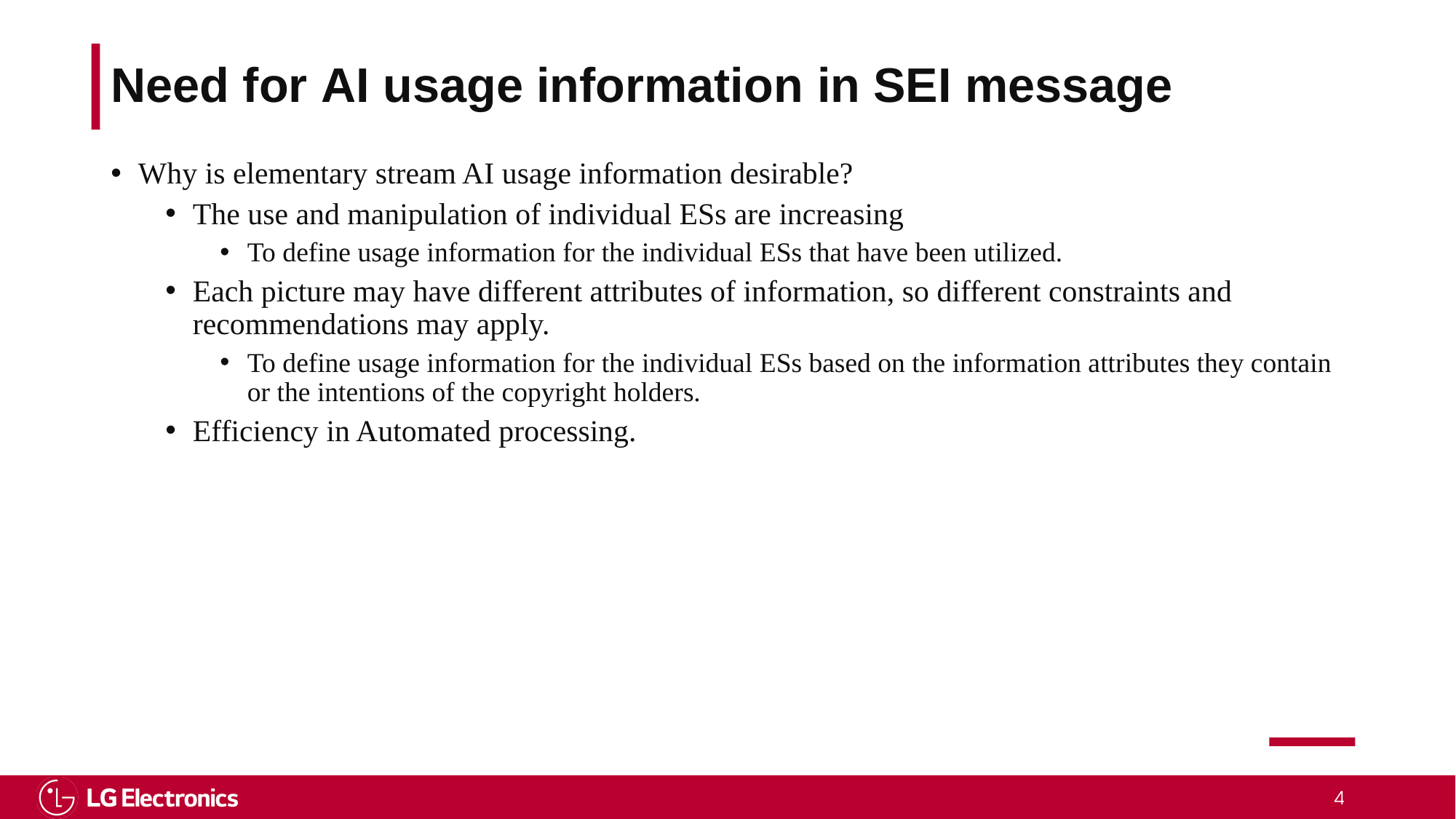

# Need for AI usage information in SEI message
Why is elementary stream AI usage information desirable?
The use and manipulation of individual ESs are increasing
To define usage information for the individual ESs that have been utilized.
Each picture may have different attributes of information, so different constraints and recommendations may apply.
To define usage information for the individual ESs based on the information attributes they contain or the intentions of the copyright holders.
Efficiency in Automated processing.

4